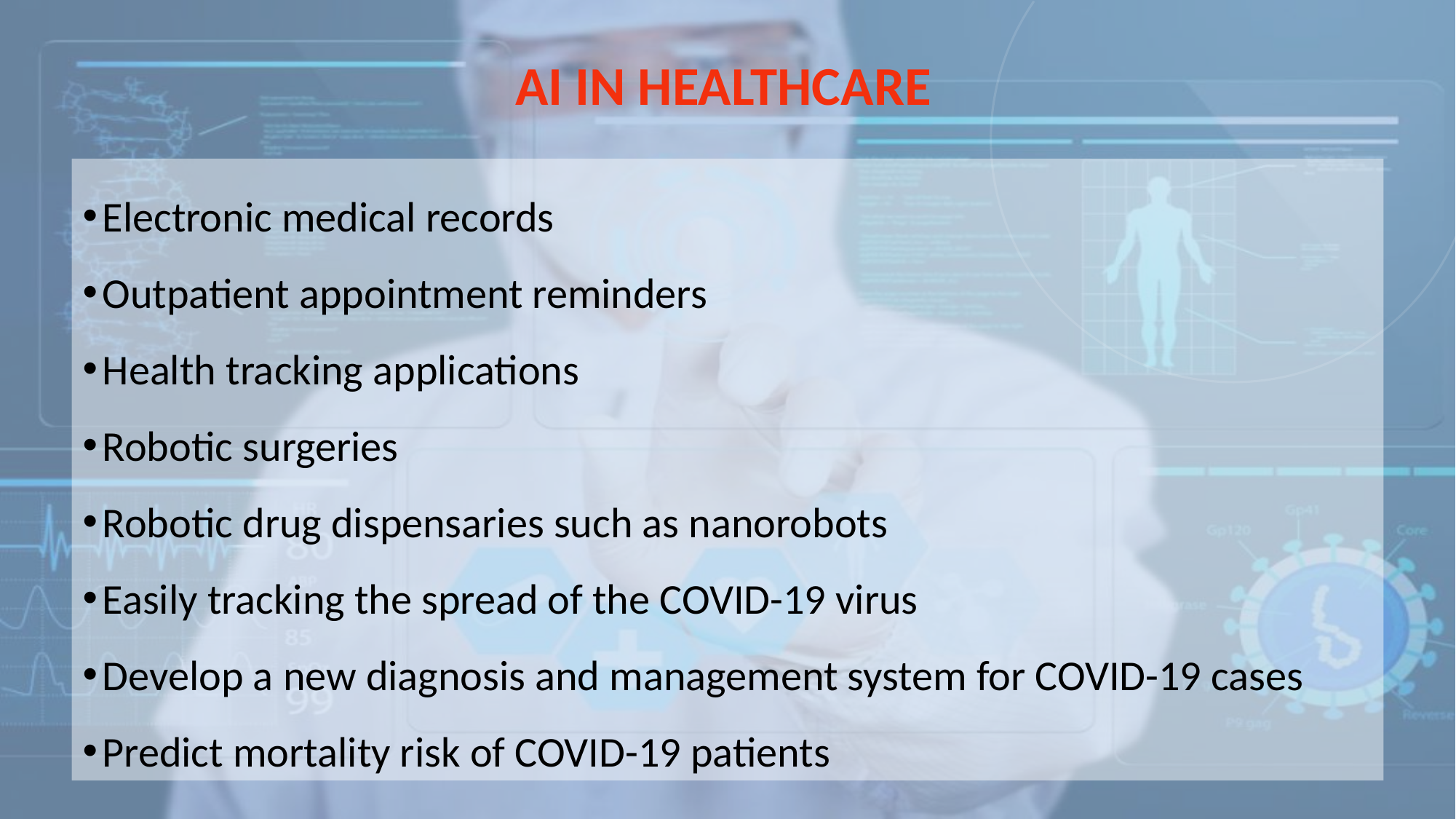

AI IN HEALTHCARE
Electronic medical records
Outpatient appointment reminders
Health tracking applications
Robotic surgeries
Robotic drug dispensaries such as nanorobots
Easily tracking the spread of the COVID-19 virus
Develop a new diagnosis and management system for COVID-19 cases
Predict mortality risk of COVID-19 patients